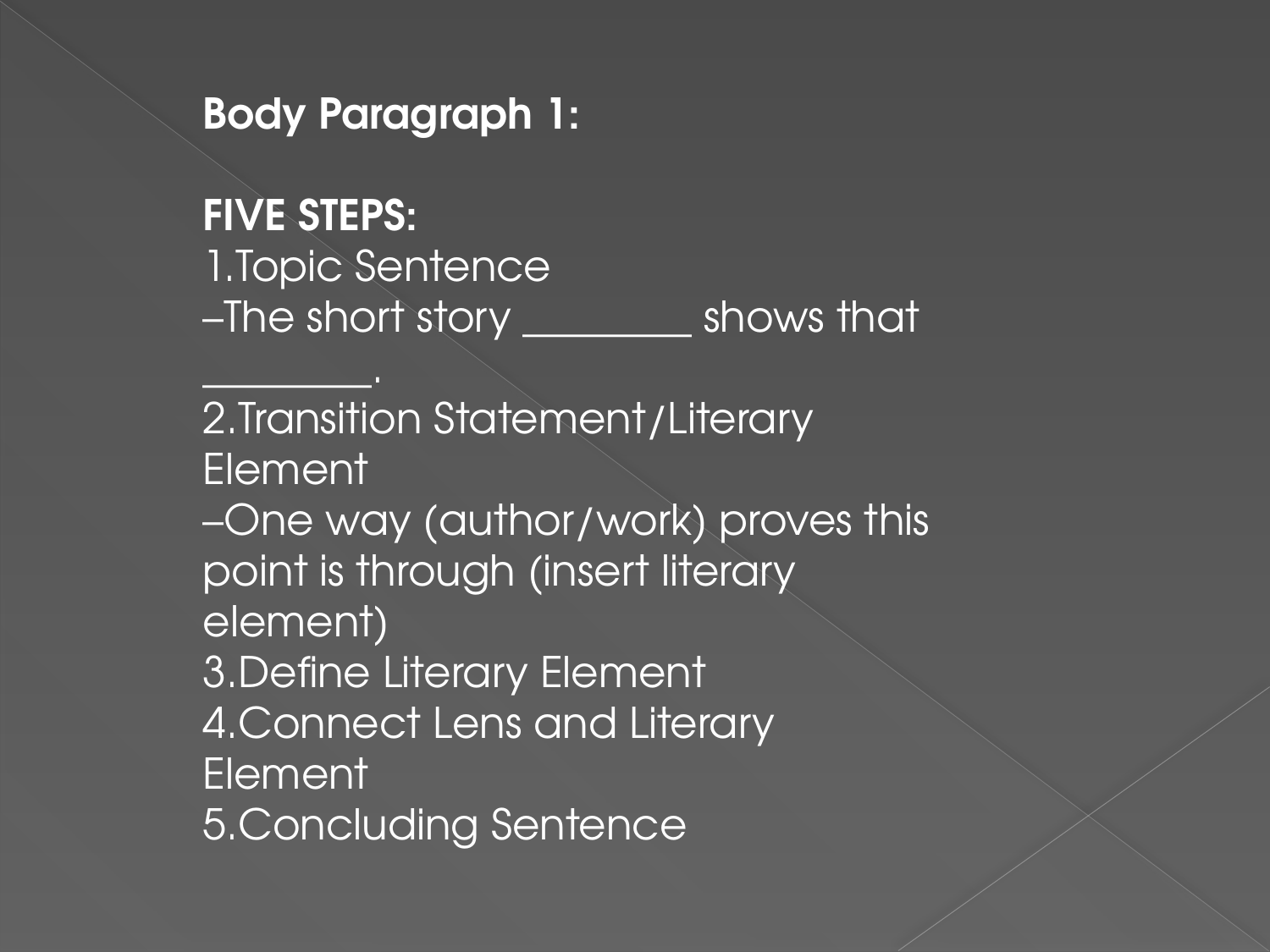

Body Paragraph 1:

FIVE STEPS:
1.Topic Sentence
–The short story ________ shows that ________.
2.Transition Statement/Literary Element
–One way (author/work) proves this point is through (insert literary element)
3.Define Literary Element
4.Connect Lens and Literary Element
5.Concluding Sentence